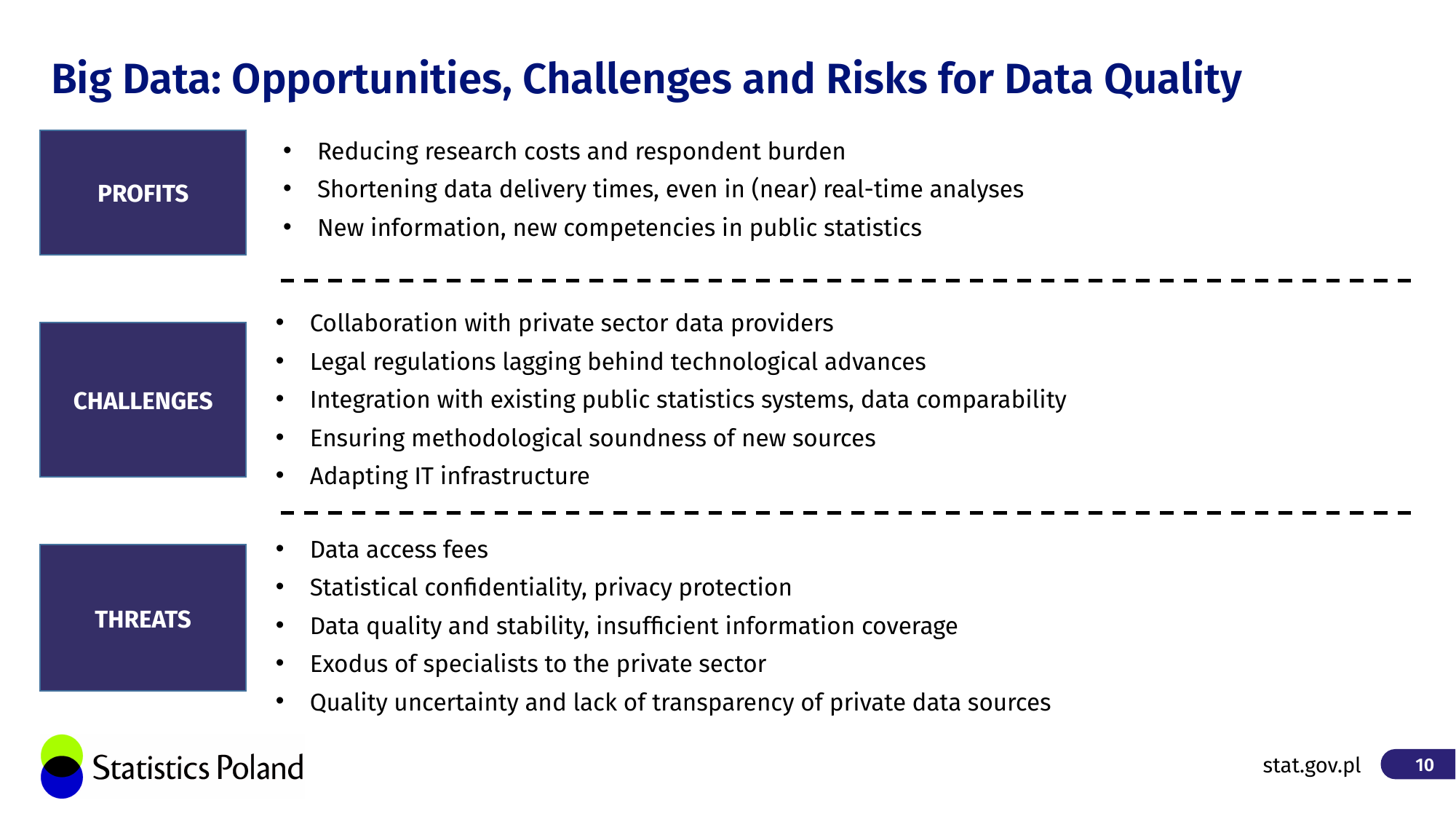

# Big Data: Opportunities, Challenges and Risks for Data Quality
PROFITS
Reducing research costs and respondent burden
Shortening data delivery times, even in (near) real-time analyses
New information, new competencies in public statistics
Collaboration with private sector data providers
Legal regulations lagging behind technological advances
Integration with existing public statistics systems, data comparability
Ensuring methodological soundness of new sources
Adapting IT infrastructure
CHALLENGES
Data access fees
Statistical confidentiality, privacy protection
Data quality and stability, insufficient information coverage
Exodus of specialists to the private sector
Quality uncertainty and lack of transparency of private data sources
THREATS
stat.gov.pl